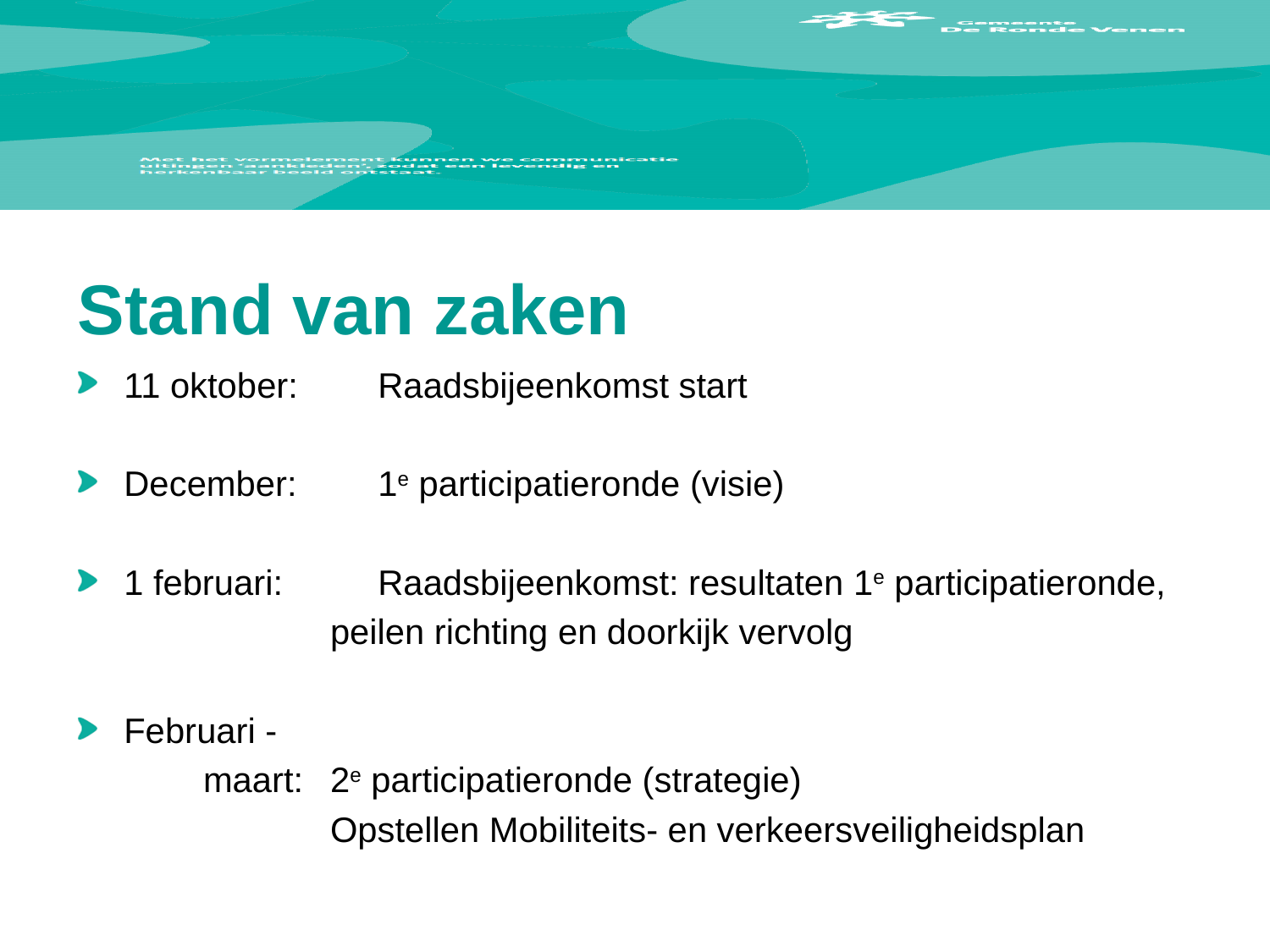

# Stand van zaken
11 oktober:	Raadsbijeenkomst start

December: 	1e participatieronde (visie)

1 februari:	Raadsbijeenkomst: resultaten 1e participatieronde,
		peilen richting en doorkijk vervolg

Februari -
	maart:	2e participatieronde (strategie)
		Opstellen Mobiliteits- en verkeersveiligheidsplan